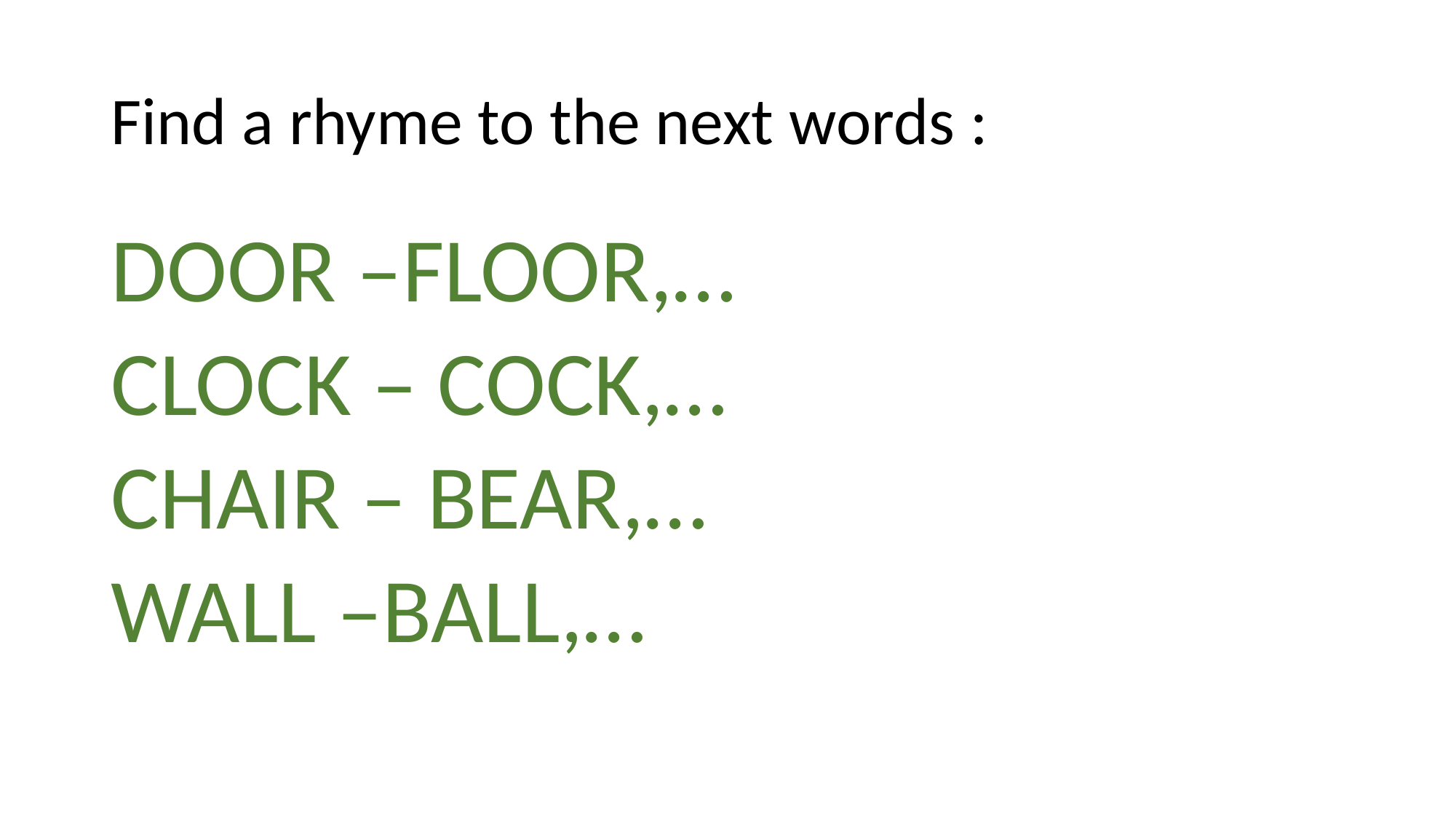

# Find a rhyme to the next words :
DOOR –FLOOR,…
CLOCK – COCK,…
CHAIR – BEAR,…
WALL –BALL,…